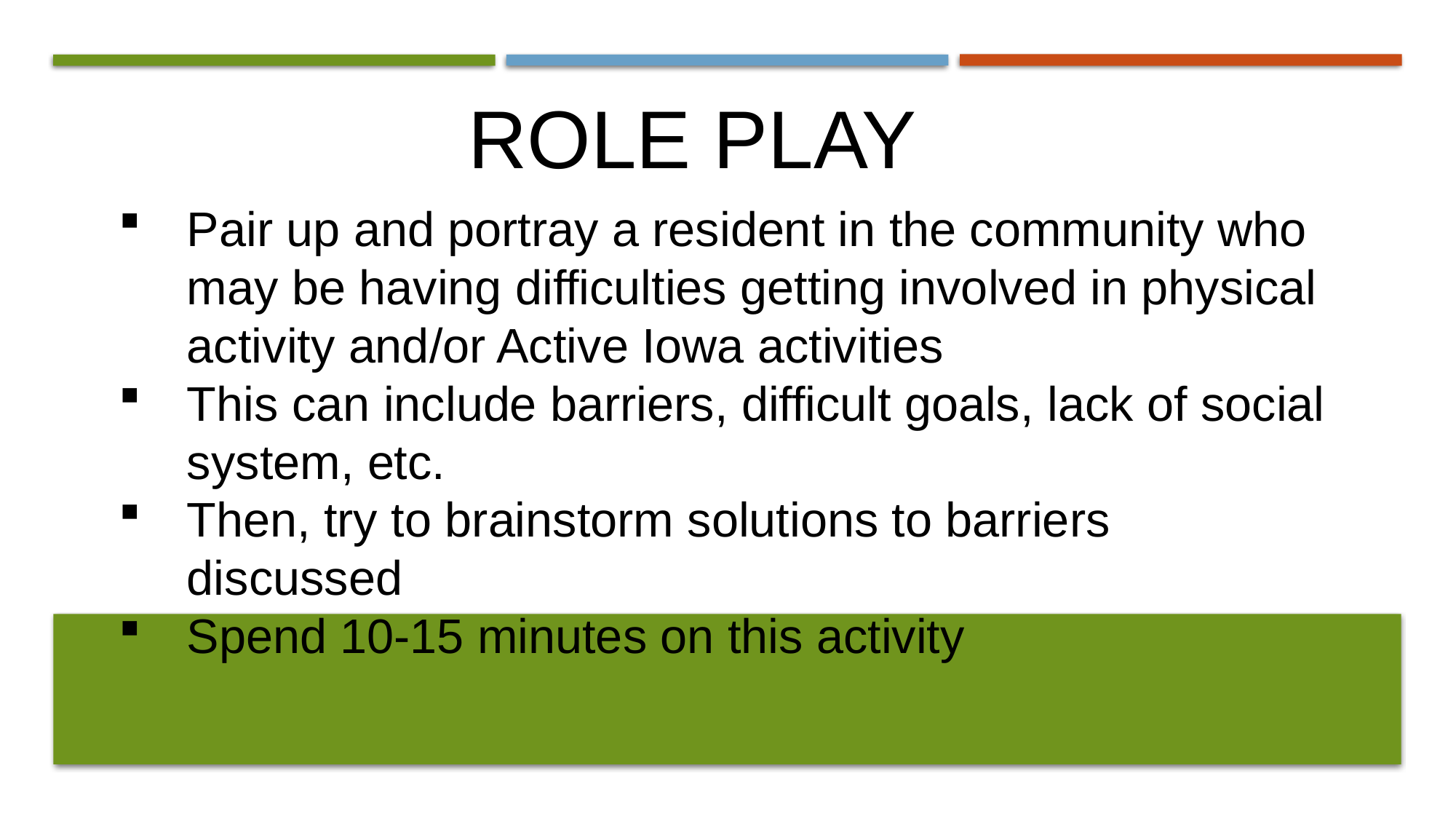

Role Play
Pair up and portray a resident in the community who may be having difficulties getting involved in physical activity and/or Active Iowa activities
This can include barriers, difficult goals, lack of social system, etc.
Then, try to brainstorm solutions to barriers discussed
Spend 10-15 minutes on this activity